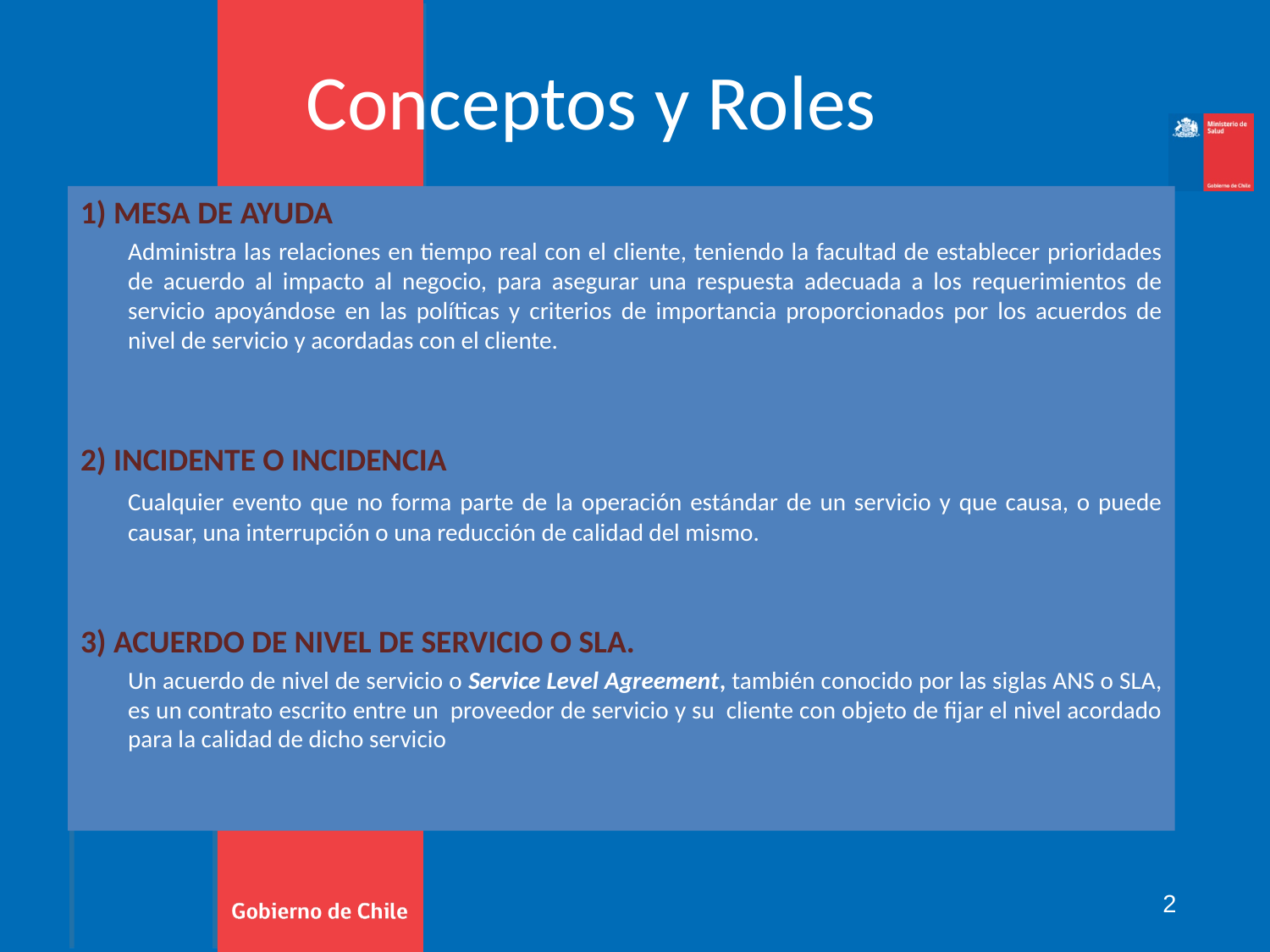

# Conceptos y Roles
1) MESA DE AYUDA
	Administra las relaciones en tiempo real con el cliente, teniendo la facultad de establecer prioridades de acuerdo al impacto al negocio, para asegurar una respuesta adecuada a los requerimientos de servicio apoyándose en las políticas y criterios de importancia proporcionados por los acuerdos de nivel de servicio y acordadas con el cliente.

2) INCIDENTE O INCIDENCIA
	Cualquier evento que no forma parte de la operación estándar de un servicio y que causa, o puede causar, una interrupción o una reducción de calidad del mismo.

3) ACUERDO DE NIVEL DE SERVICIO O SLA.
	Un acuerdo de nivel de servicio o Service Level Agreement, también conocido por las siglas ANS o SLA, es un contrato escrito entre un  proveedor de servicio y su  cliente con objeto de fijar el nivel acordado para la calidad de dicho servicio

2